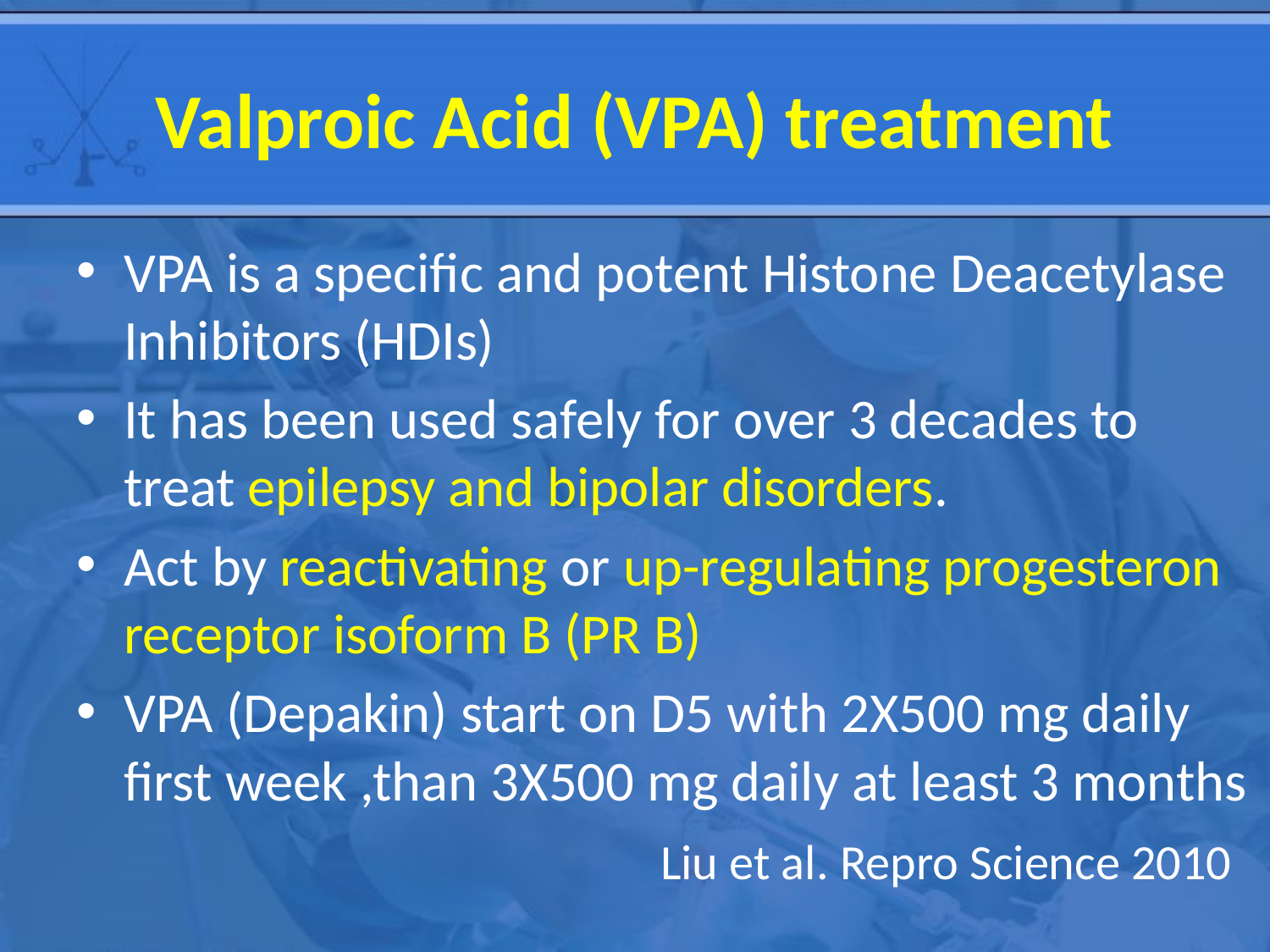

# Valproic Acid (VPA) treatment
VPA is a specific and potent Histone Deacetylase Inhibitors (HDIs)
It has been used safely for over 3 decades to treat epilepsy and bipolar disorders.
Act by reactivating or up-regulating progesteron receptor isoform B (PR B)
VPA (Depakin) start on D5 with 2X500 mg daily first week ,than 3X500 mg daily at least 3 months
                                              Liu et al. Repro Science 2010